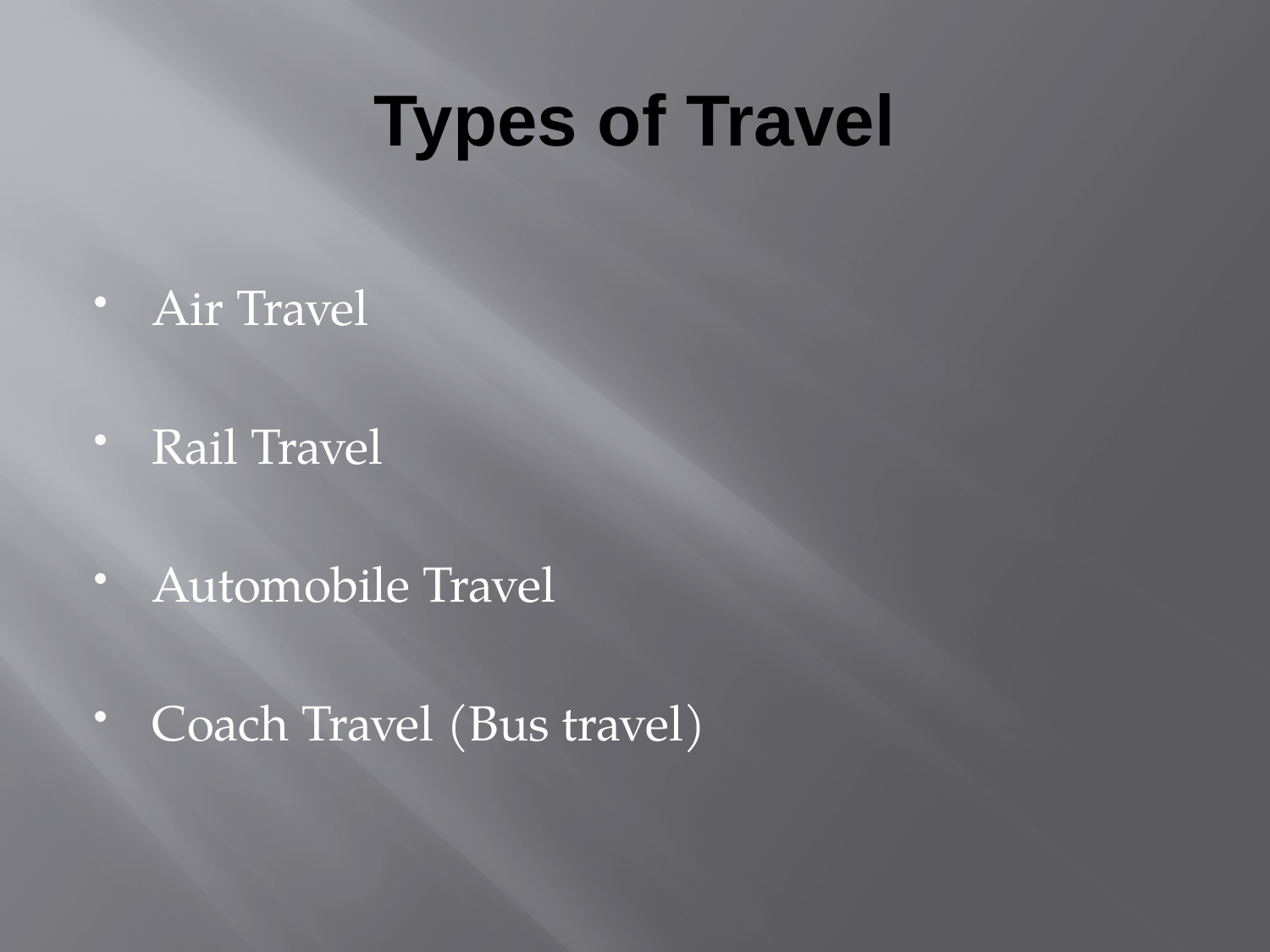

# Types of Travel

Air Travel

Rail Travel

Automobile Travel

Coach Travel (Bus travel)